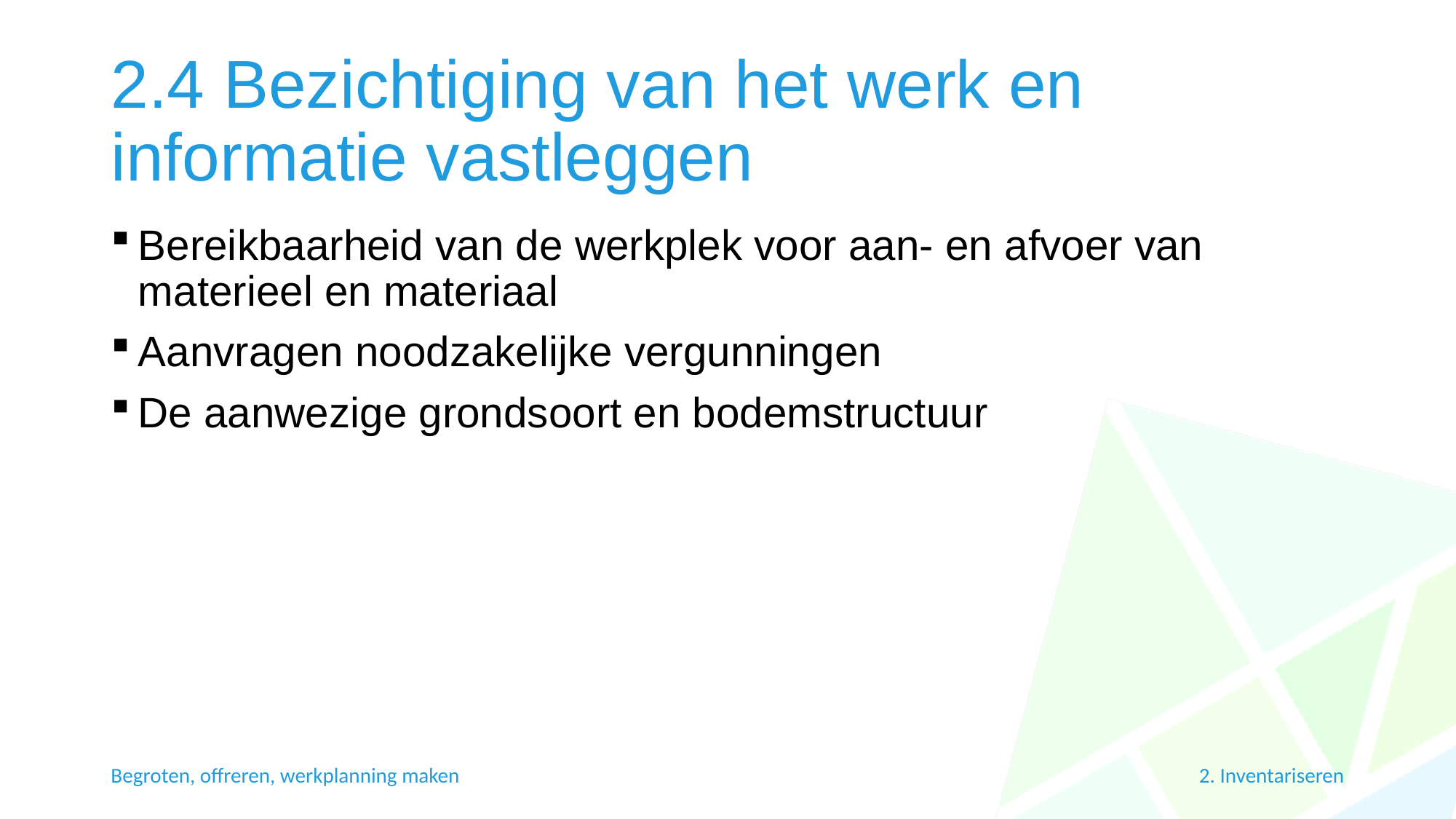

# 2.4 Bezichtiging van het werk en informatie vastleggen
Bereikbaarheid van de werkplek voor aan- en afvoer van materieel en materiaal
Aanvragen noodzakelijke vergunningen
De aanwezige grondsoort en bodemstructuur
2. Inventariseren
Begroten, offreren, werkplanning maken